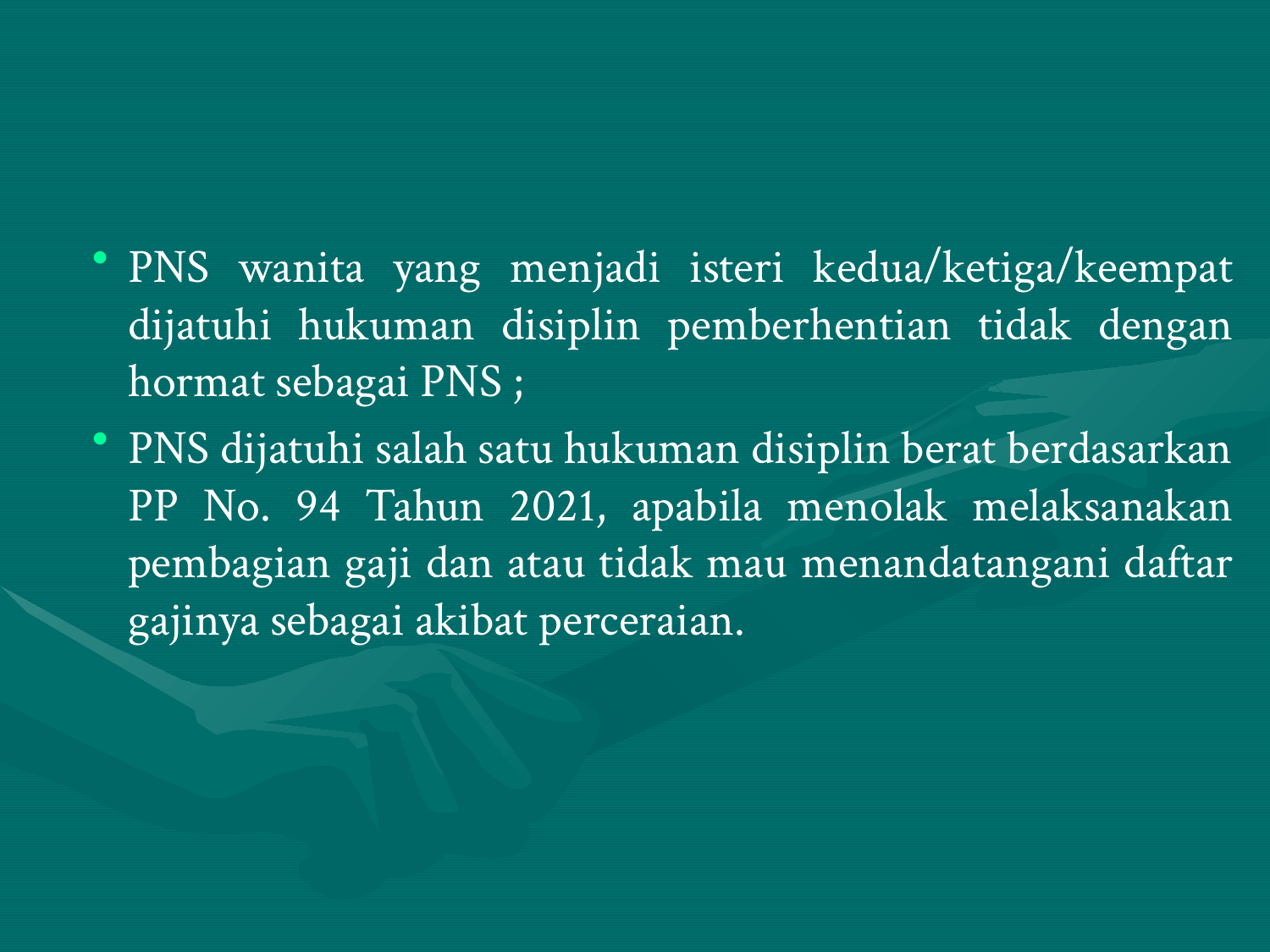

PNS wanita yang menjadi isteri kedua/ketiga/keempat dijatuhi hukuman disiplin pemberhentian tidak dengan hormat sebagai PNS ;
PNS dijatuhi salah satu hukuman disiplin berat berdasarkan PP No. 94 Tahun 2021, apabila menolak melaksanakan pembagian gaji dan atau tidak mau menandatangani daftar gajinya sebagai akibat perceraian.